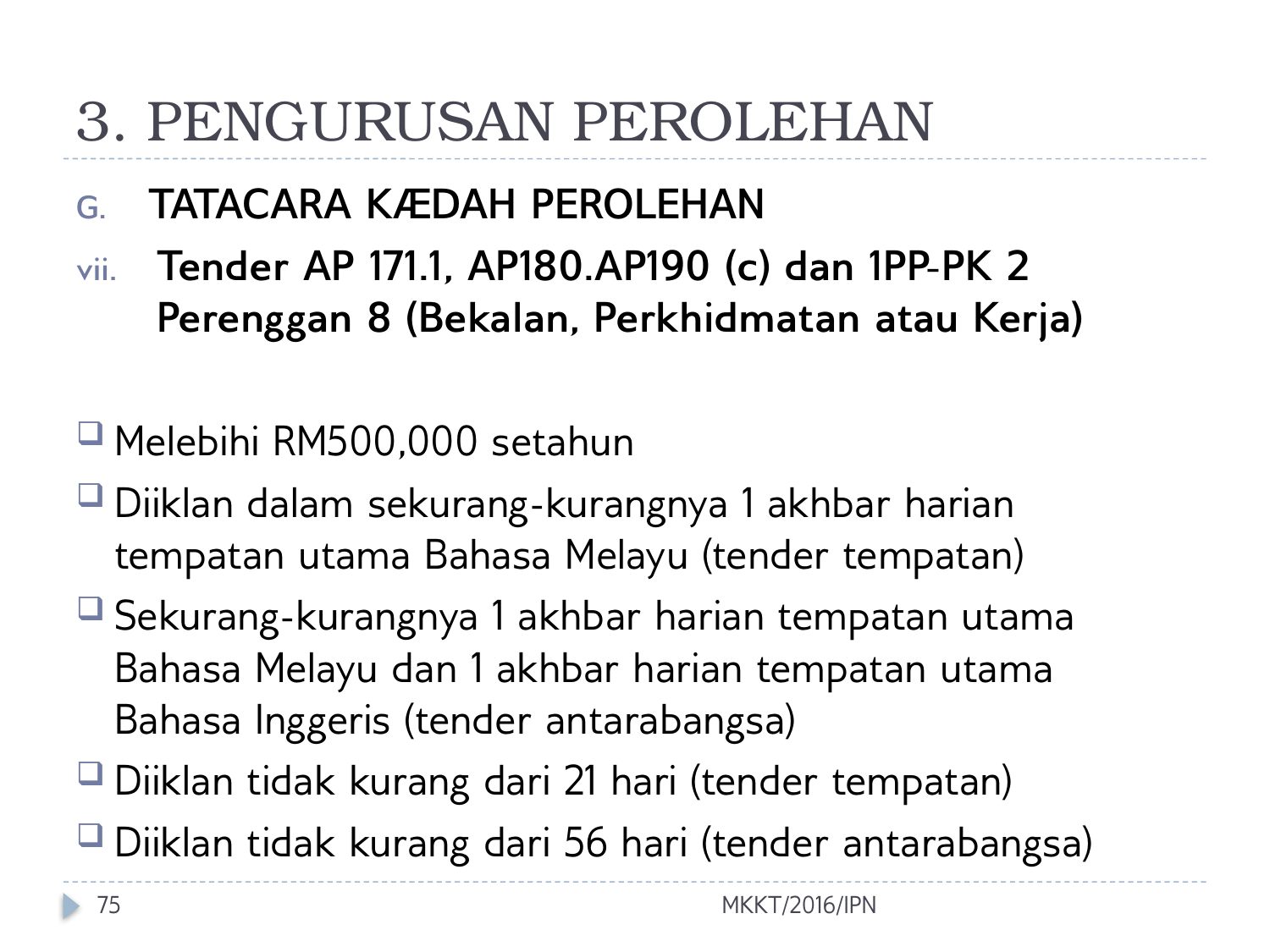

# 3. PENGURUSAN PEROLEHAN
TATACARA KAEDAH PEROLEHAN
Tender AP 171.1, AP180.AP190 (c) dan 1PP-PK 2 Perenggan 8 (Bekalan, Perkhidmatan atau Kerja)

Melebihi RM500,000 setahun
Diiklan dalam sekurang-kurangnya 1 akhbar harian tempatan utama Bahasa Melayu (tender tempatan)
Sekurang-kurangnya 1 akhbar harian tempatan utama Bahasa Melayu dan 1 akhbar harian tempatan utama Bahasa Inggeris (tender antarabangsa)
Diiklan tidak kurang dari 21 hari (tender tempatan)
Diiklan tidak kurang dari 56 hari (tender antarabangsa)
75
MKKT/2016/IPN